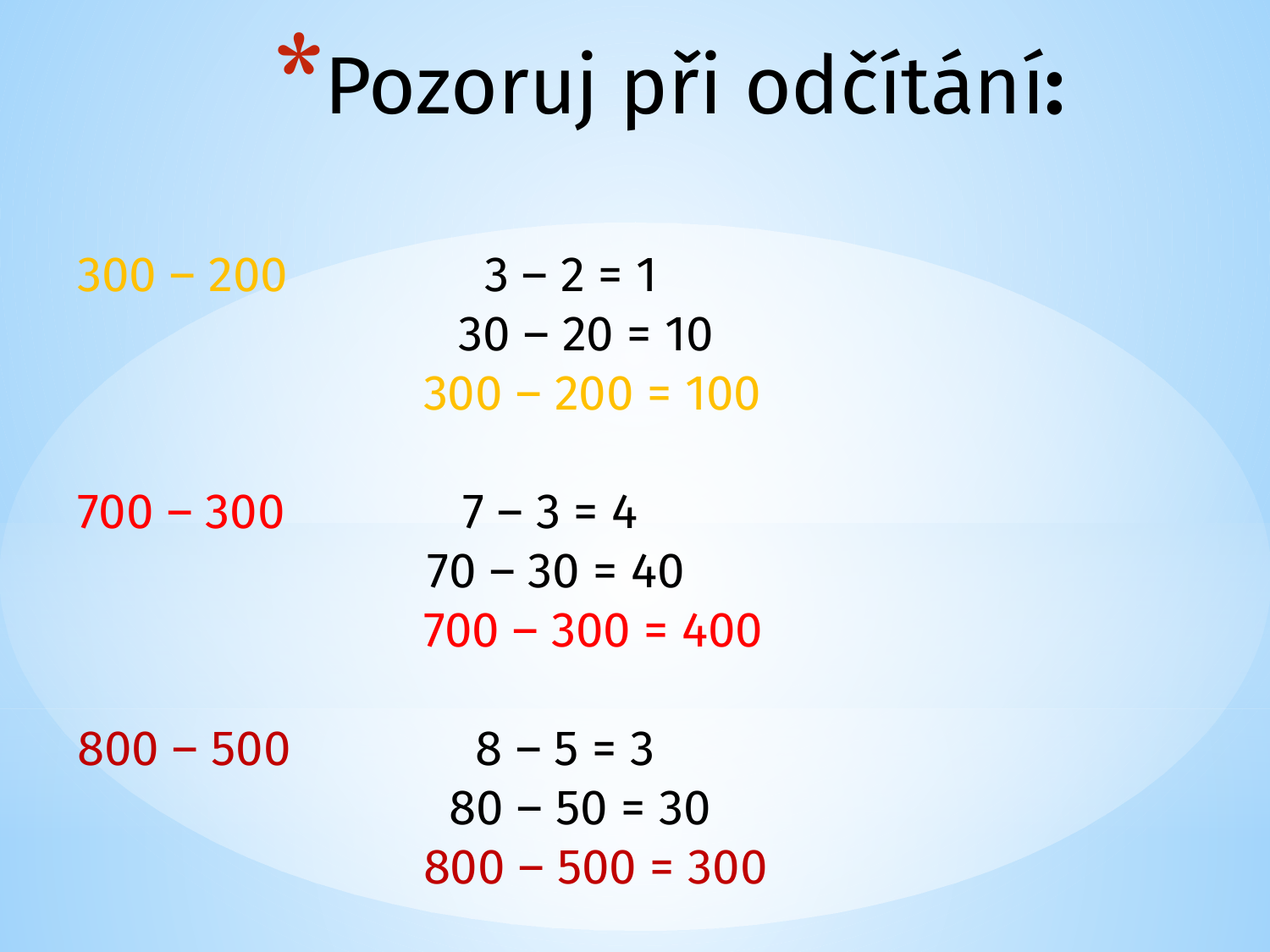

# Pozoruj při odčítání:
300 – 200 		  3 – 2 = 1
			30 – 20 = 10
		       300 – 200 = 100

700 – 300	          7 – 3 = 4
	                 70 – 30 = 40
		       700 – 300 = 400

800 – 500	           8 – 5 = 3
		         80 – 50 = 30
		       800 – 500 = 300